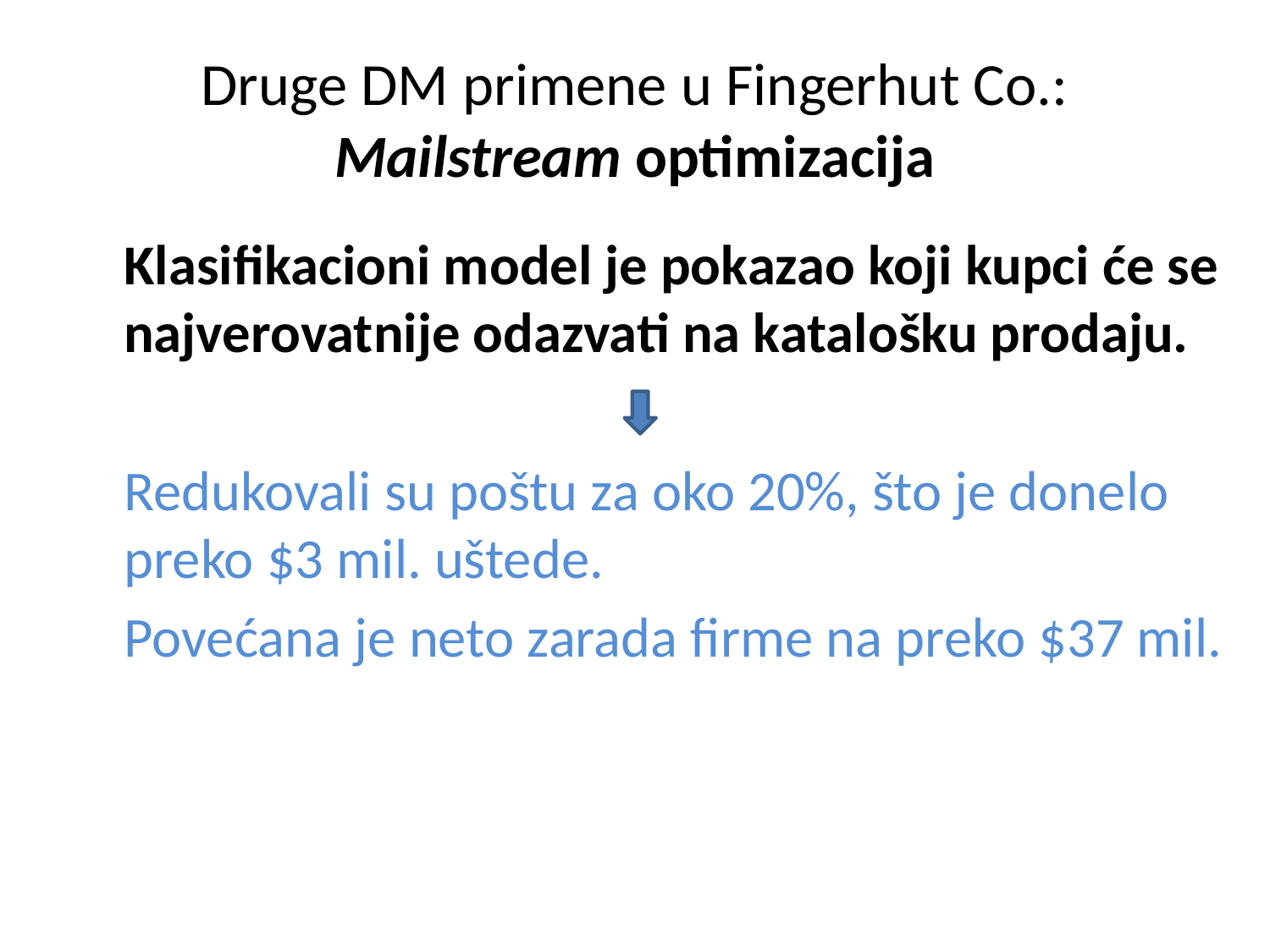

# Druge DM primene u Fingerhut Co.: Mailstream optimizacija
	Klasifikacioni model je pokazao koji kupci će se najverovatnije odazvati na katalošku prodaju.

	Redukovali su poštu za oko 20%, što je donelo preko $3 mil. uštede.
	Povećana je neto zarada firme na preko $37 mil.